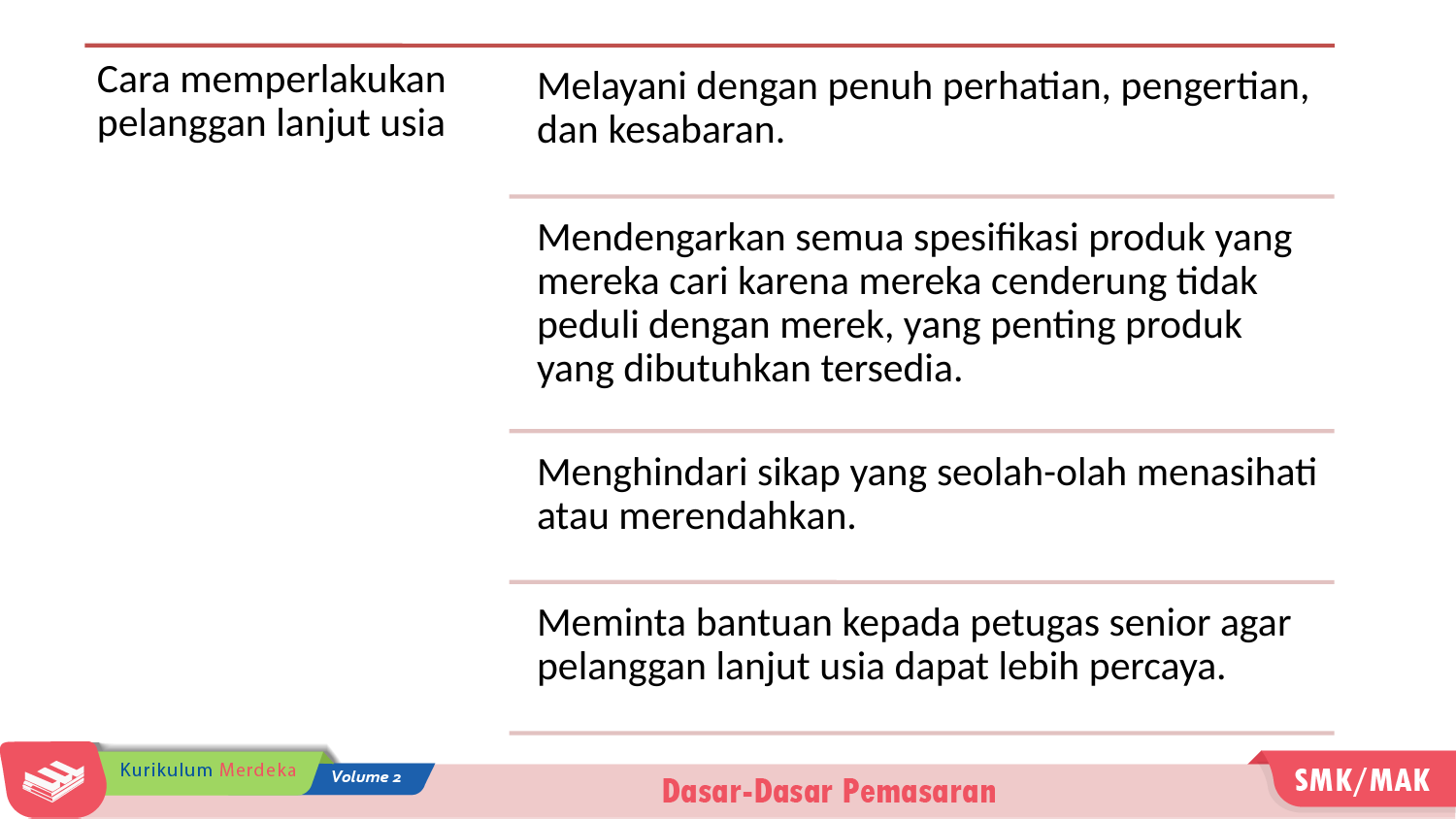

Cara memperlakukan pelanggan lanjut usia
Melayani dengan penuh perhatian, pengertian, dan kesabaran.
Mendengarkan semua spesifikasi produk yang mereka cari karena mereka cenderung tidak peduli dengan merek, yang penting produk yang dibutuhkan tersedia.
Menghindari sikap yang seolah-olah menasihati atau merendahkan.
Meminta bantuan kepada petugas senior agar pelanggan lanjut usia dapat lebih percaya.